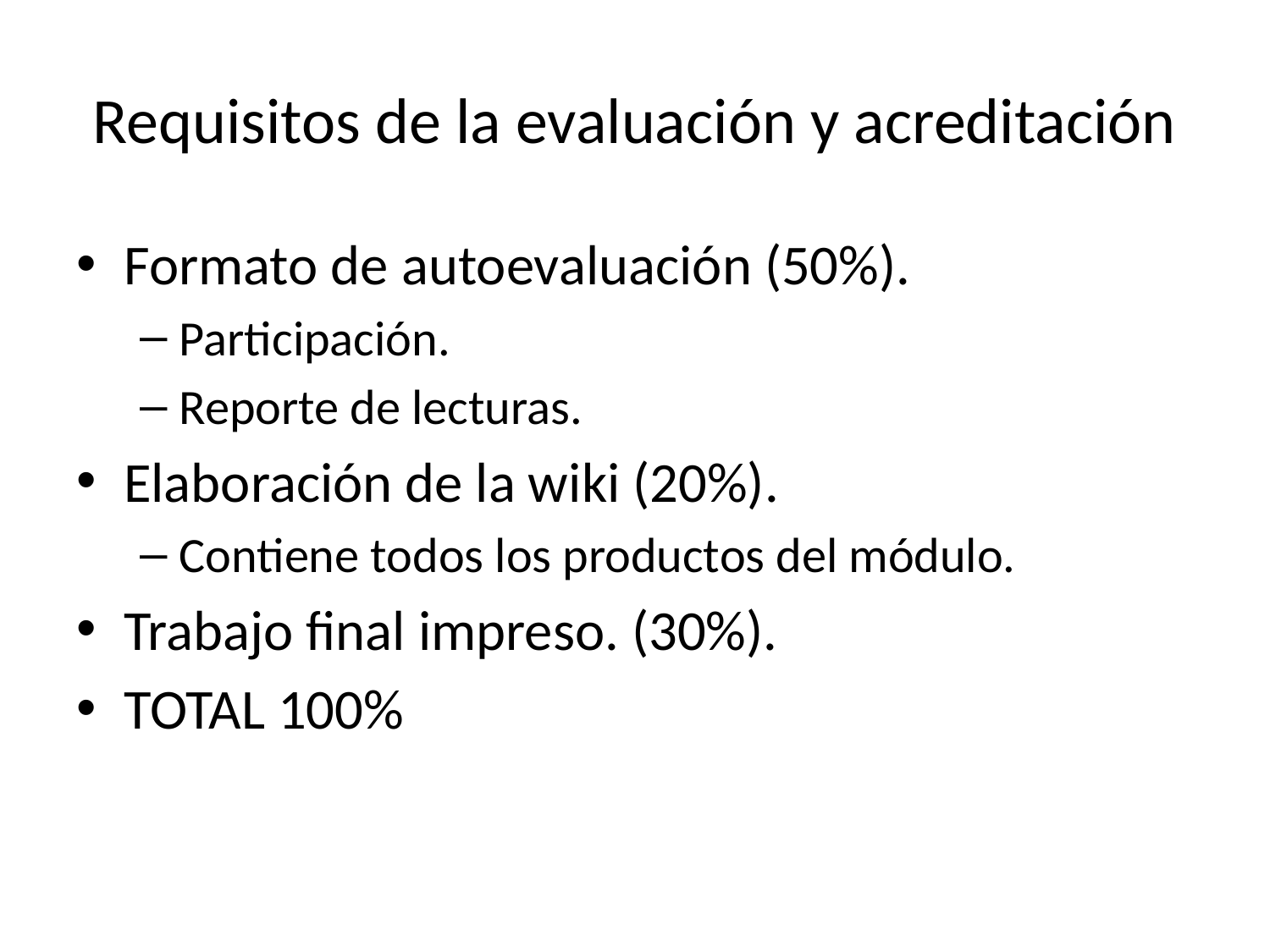

# Requisitos de la evaluación y acreditación
Formato de autoevaluación (50%).
Participación.
Reporte de lecturas.
Elaboración de la wiki (20%).
Contiene todos los productos del módulo.
Trabajo final impreso. (30%).
TOTAL 100%